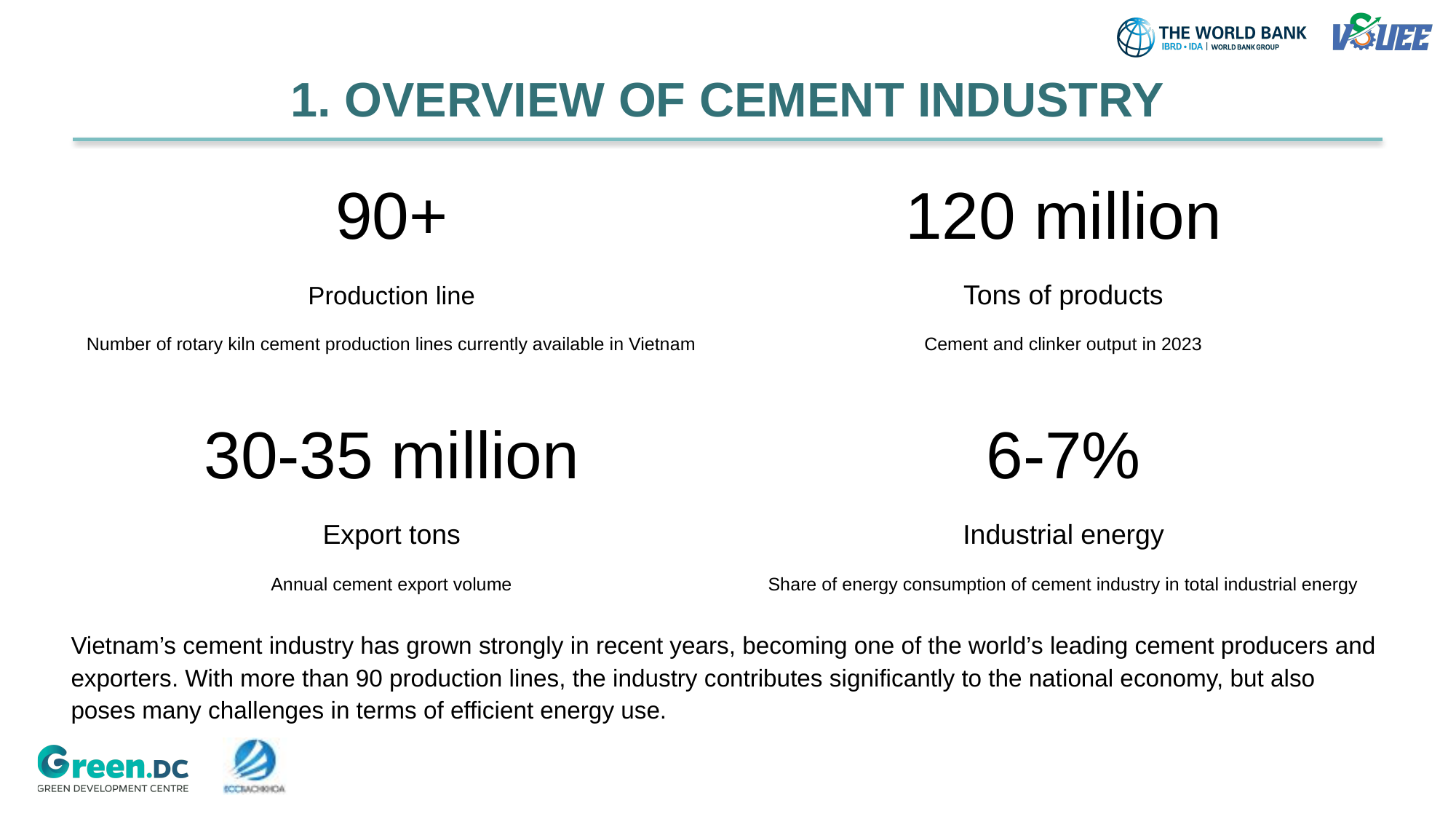

# 1. OVERVIEW OF CEMENT INDUSTRY
90+
120 million
Production line
Tons of products
Number of rotary kiln cement production lines currently available in Vietnam
Cement and clinker output in 2023
30-35 million
6-7%
Export tons
Industrial energy
Share of energy consumption of cement industry in total industrial energy
Annual cement export volume
Vietnam’s cement industry has grown strongly in recent years, becoming one of the world’s leading cement producers and exporters. With more than 90 production lines, the industry contributes significantly to the national economy, but also poses many challenges in terms of efficient energy use.